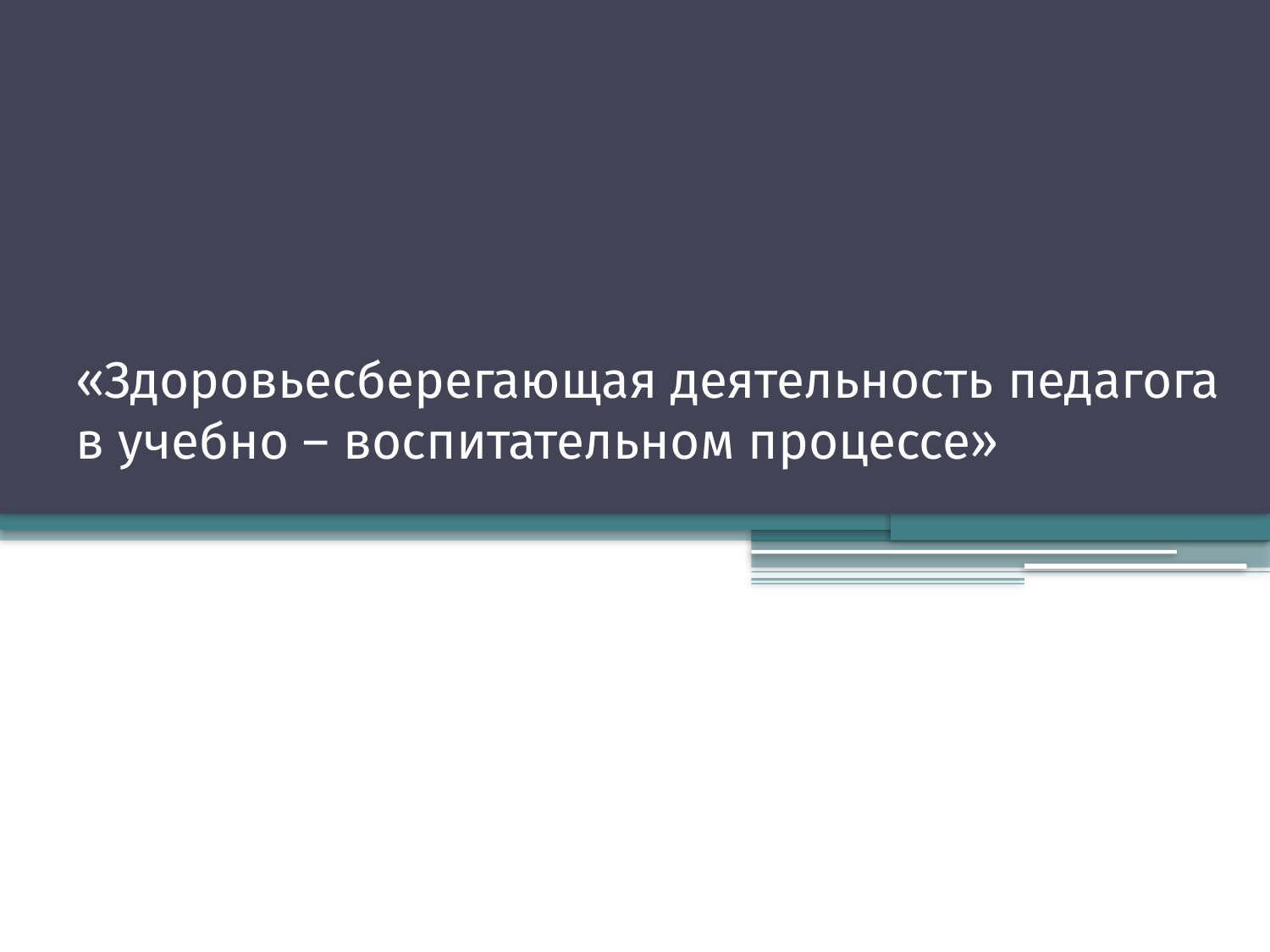

# «Здоровьесберегающая деятельность педагога в учебно – воспитательном процессе»